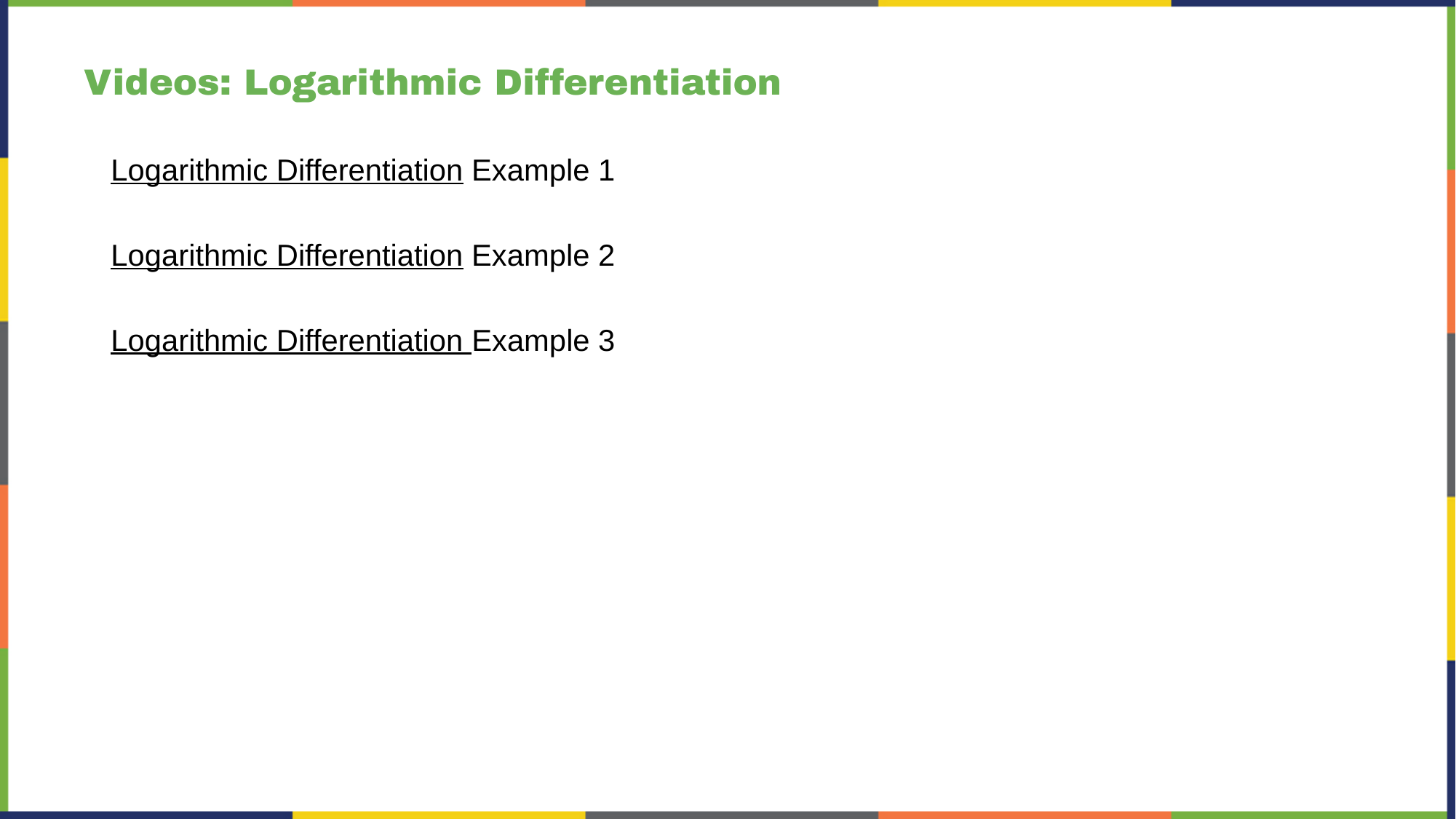

# Videos: Logarithmic Differentiation
Logarithmic Differentiation Example 1

Logarithmic Differentiation Example 2

Logarithmic Differentiation Example 3